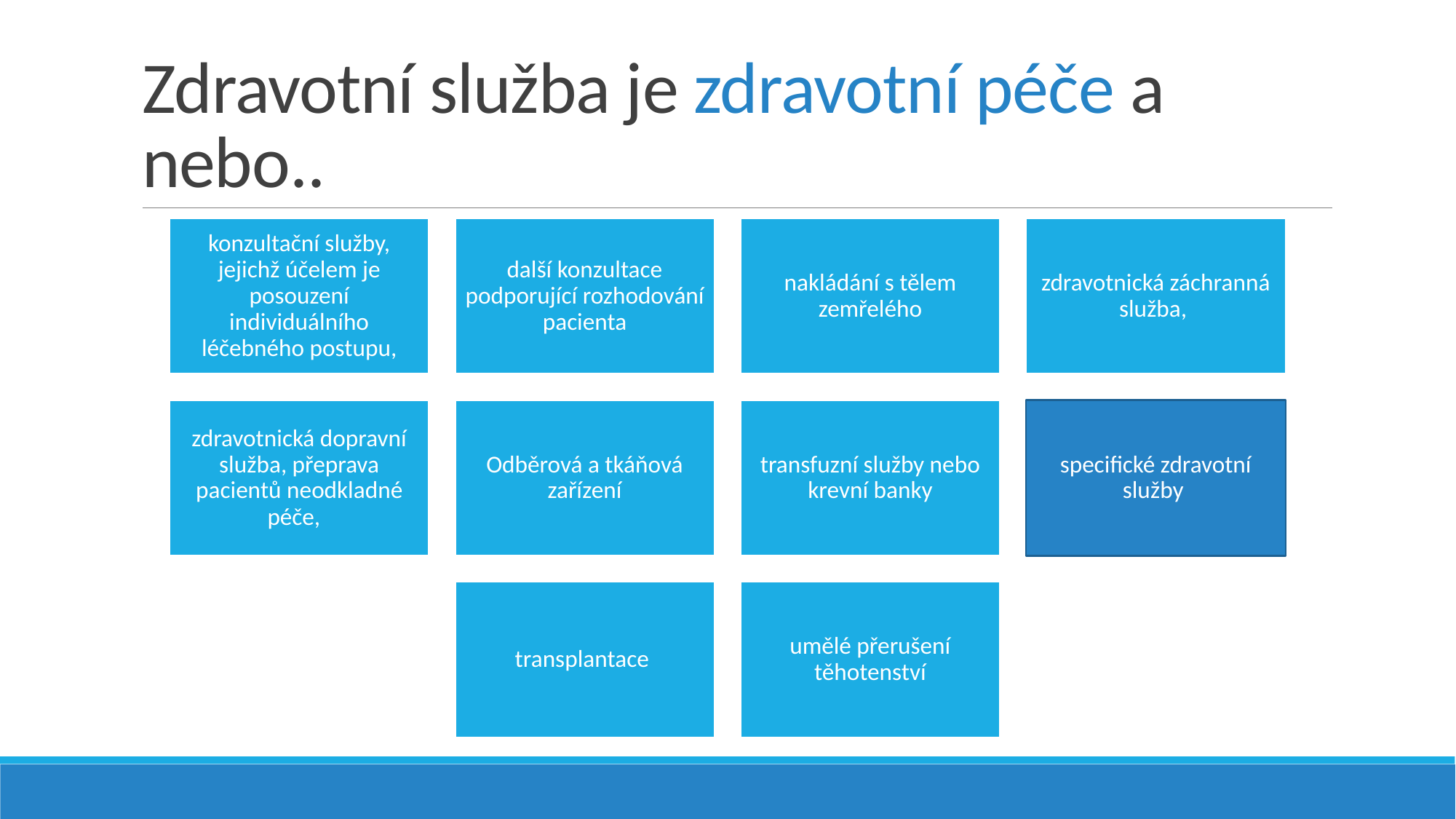

# Zdravotní služba je zdravotní péče a nebo..
konzultační služby, jejichž účelem je posouzení individuálního léčebného postupu,
další konzultace podporující rozhodování pacienta
nakládání s tělem zemřelého
zdravotnická záchranná služba,
zdravotnická dopravní služba, přeprava pacientů neodkladné péče,
Odběrová a tkáňová zařízení
transfuzní služby nebo krevní banky
specifické zdravotní služby
transplantace
umělé přerušení těhotenství